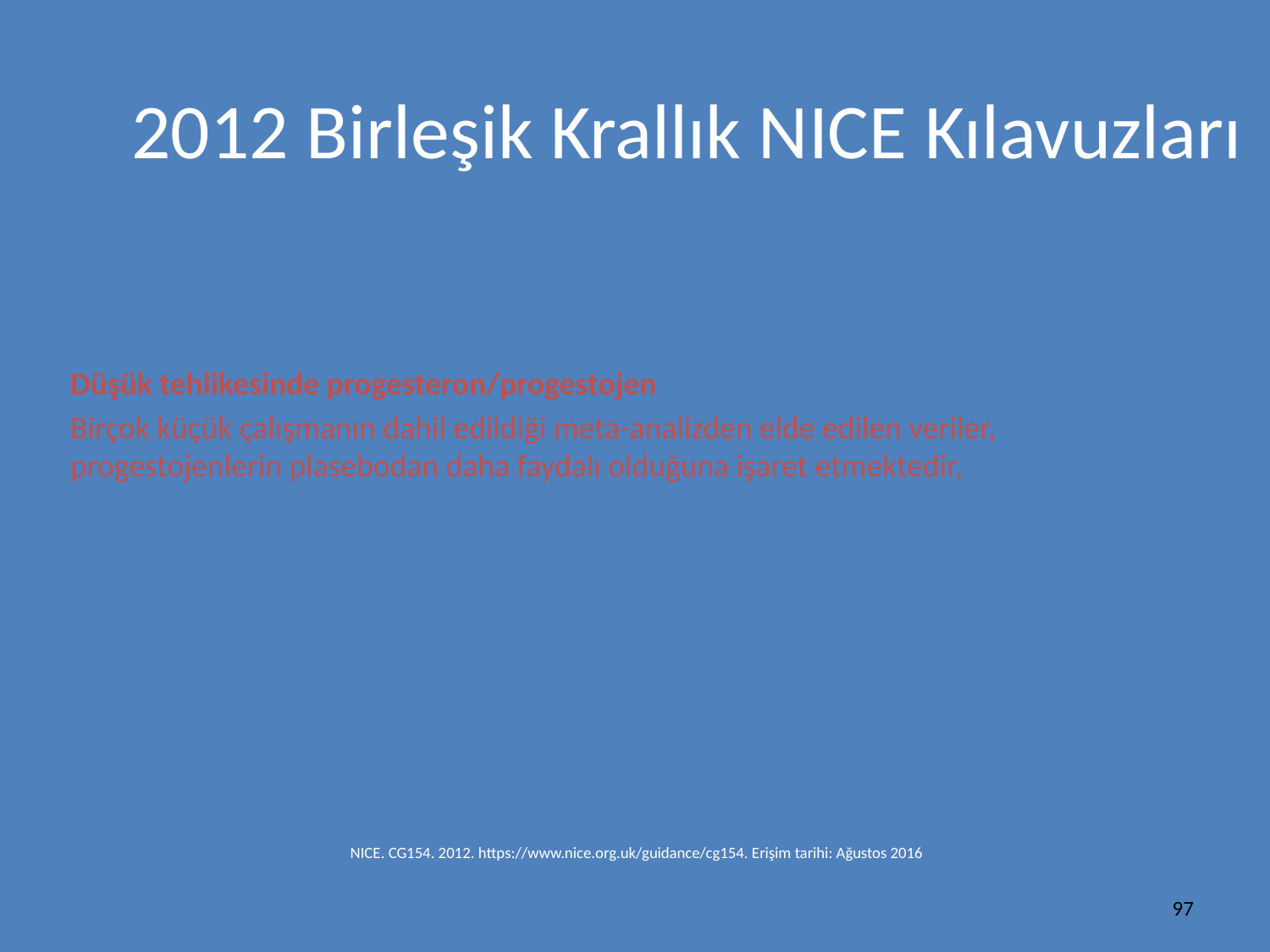

# 2012 Birleşik Krallık NICE Kılavuzları
Düşük tehlikesinde progesteron/progestojen
Birçok küçük çalışmanın dahil edildiği meta-analizden elde edilen veriler, progestojenlerin plasebodan daha faydalı olduğuna işaret etmektedir,
NICE. CG154. 2012. https://www.nice.org.uk/guidance/cg154. Erişim tarihi: Ağustos 2016
97